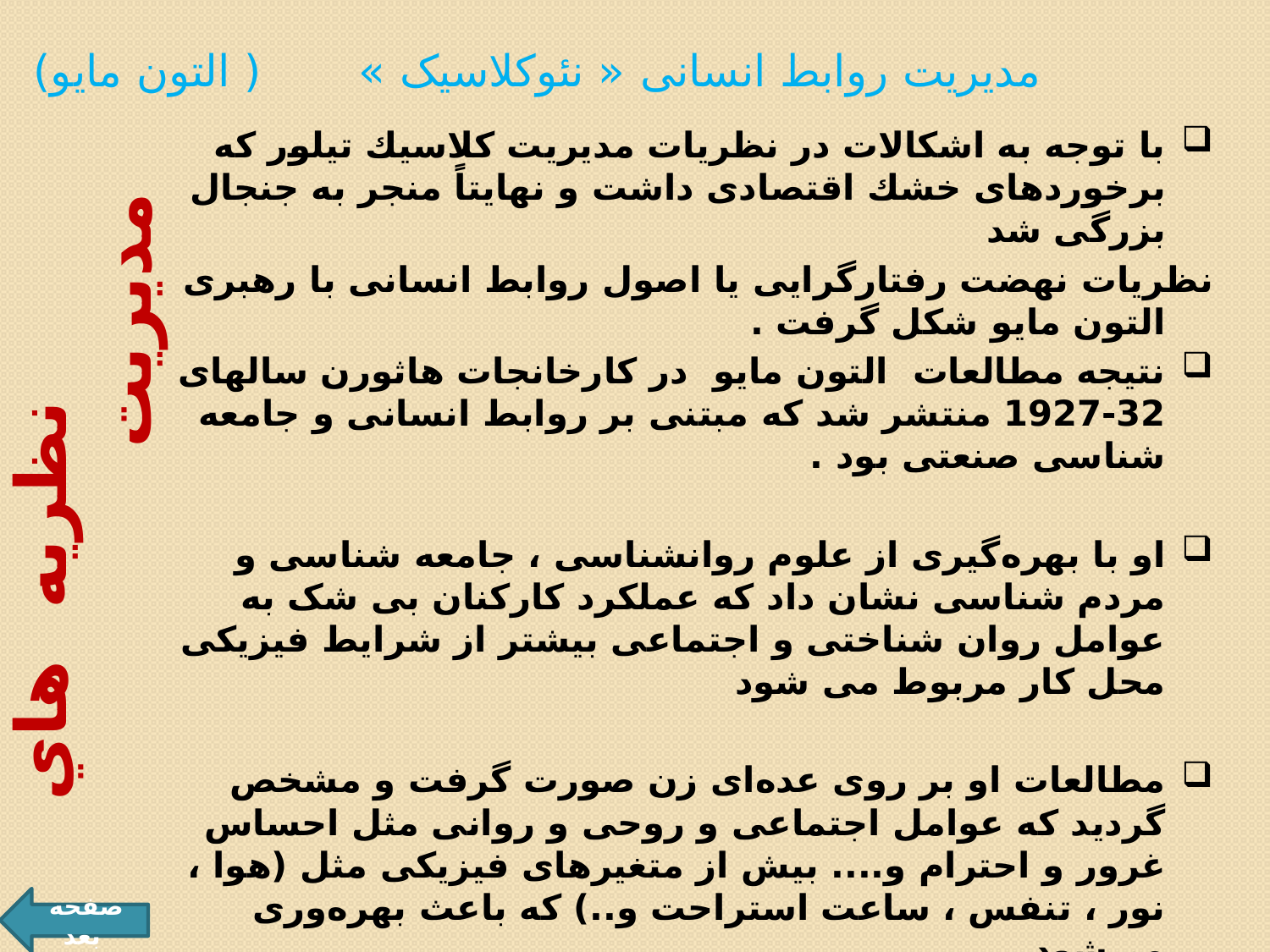

# مدیریت روابط انسانی « نئوکلاسیک »       ( التون مایو)
با توجه به اشكالات در نظریات مدیریت كلاسیك تیلور كه برخوردهای خشك اقتصادی داشت و نهایتاً منجر به جنجال بزرگی شد
نظریات نهضت رفتارگرایی یا اصول روابط انسانی با رهبری التون مایو شكل گرفت .
نتیجه مطالعات  التون مایو  در كارخانجات هاثورن سالهای 32-1927 منتشر شد كه مبتنی بر روابط انسانی و جامعه شناسی صنعتی بود .

او با بهره‌گیری از علوم روانشناسی ، جامعه شناسی و مردم شناسی نشان داد که عملکرد کارکنان بی شک به عوامل روان شناختی و اجتماعی بیشتر از شرایط فیزیکی محل کار مربوط می شود

مطالعات او بر روی عده‌ای زن صورت گرفت و مشخص گردید كه عوامل اجتماعی و روحی و روانی مثل احساس غرور و احترام و.... بیش از متغیرهای فیزیكی مثل (هوا ، نور ، تنفس ، ساعت استراحت و..) که باعث بهره‌وری می‌شود
    نظريه هاي مديريت
صفحه  بعد